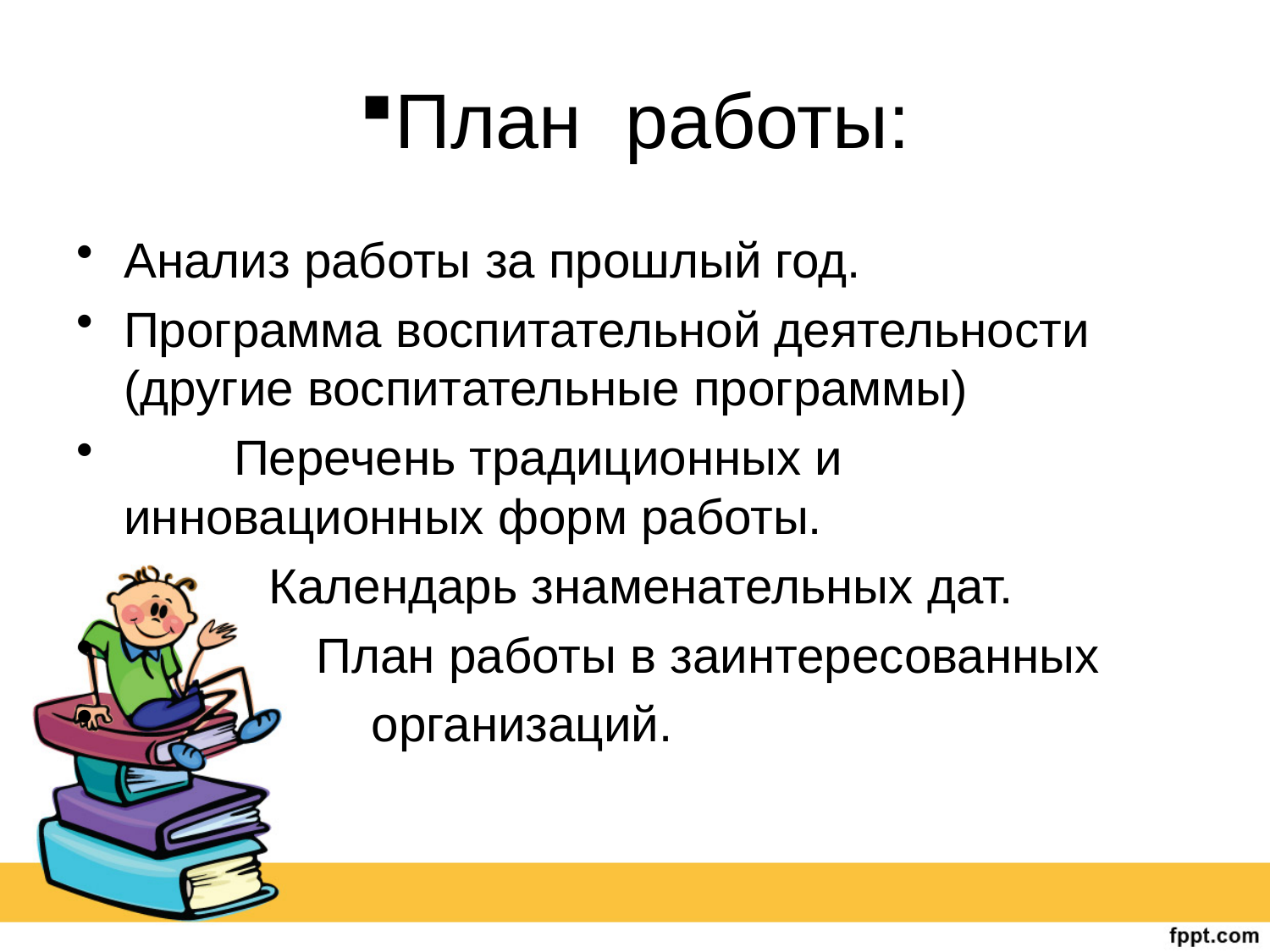

# План  работы:
Анализ работы за прошлый год.
Программа воспитательной деятельности (другие воспитательные программы)
        Перечень традиционных и  инновационных форм работы.
              Календарь знаменательных дат.
              План работы в заинтересованных
                  организаций.